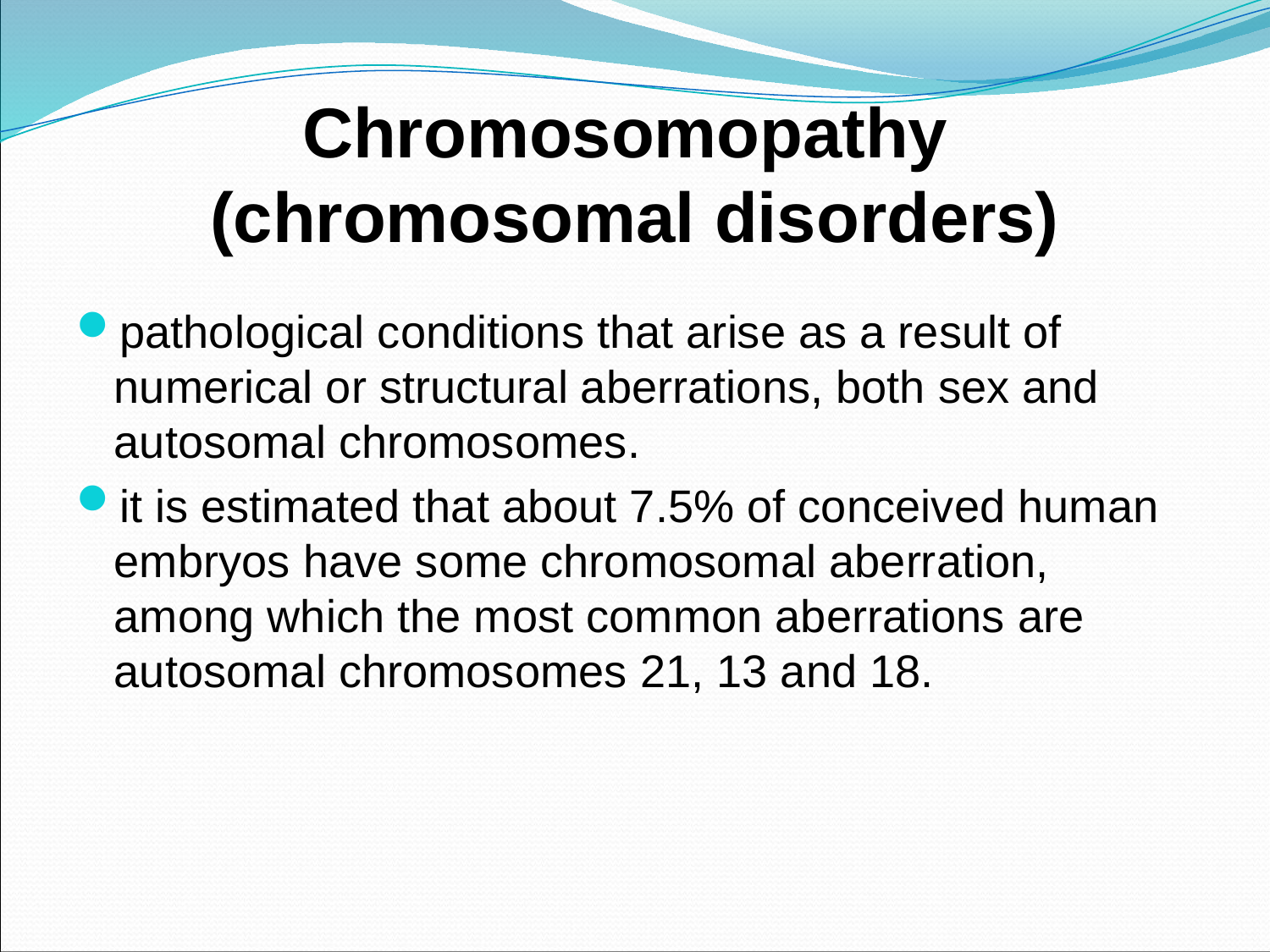

# Chromosomopathy (chromosomal disorders)
pathological conditions that arise as a result of numerical or structural aberrations, both sex and autosomal chromosomes.
it is estimated that about 7.5% of conceived human embryos have some chromosomal aberration, among which the most common aberrations are autosomal chromosomes 21, 13 and 18.